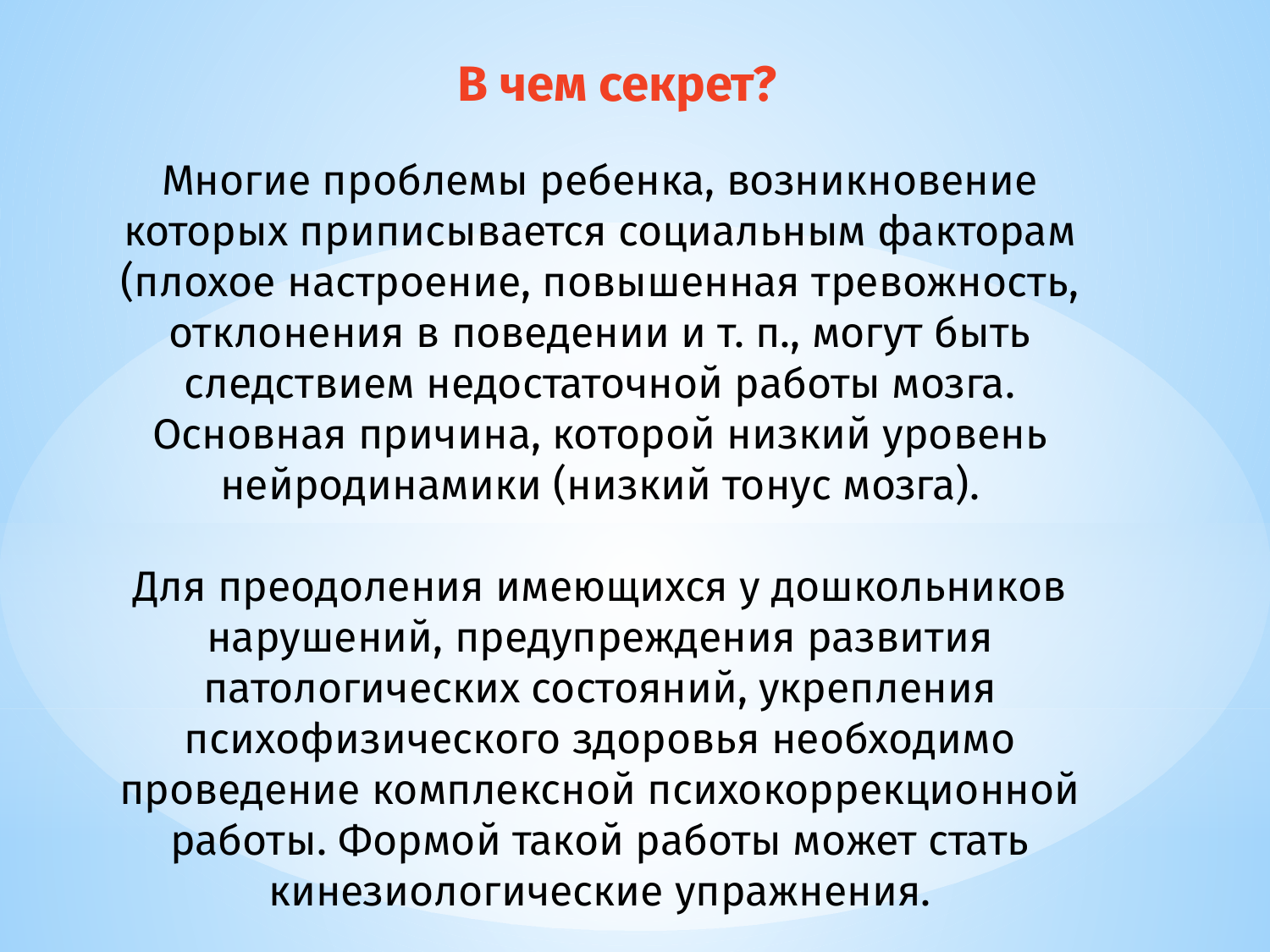

В чем секрет?
Многие проблемы ребенка, возникновение которых приписывается социальным факторам (плохое настроение, повышенная тревожность, отклонения в поведении и т. п., могут быть следствием недостаточной работы мозга. Основная причина, которой низкий уровень нейродинамики (низкий тонус мозга).

Для преодоления имеющихся у дошкольников нарушений, предупреждения развития патологических состояний, укрепления психофизического здоровья необходимо проведение комплексной психокоррекционной работы. Формой такой работы может стать кинезиологические упражнения.